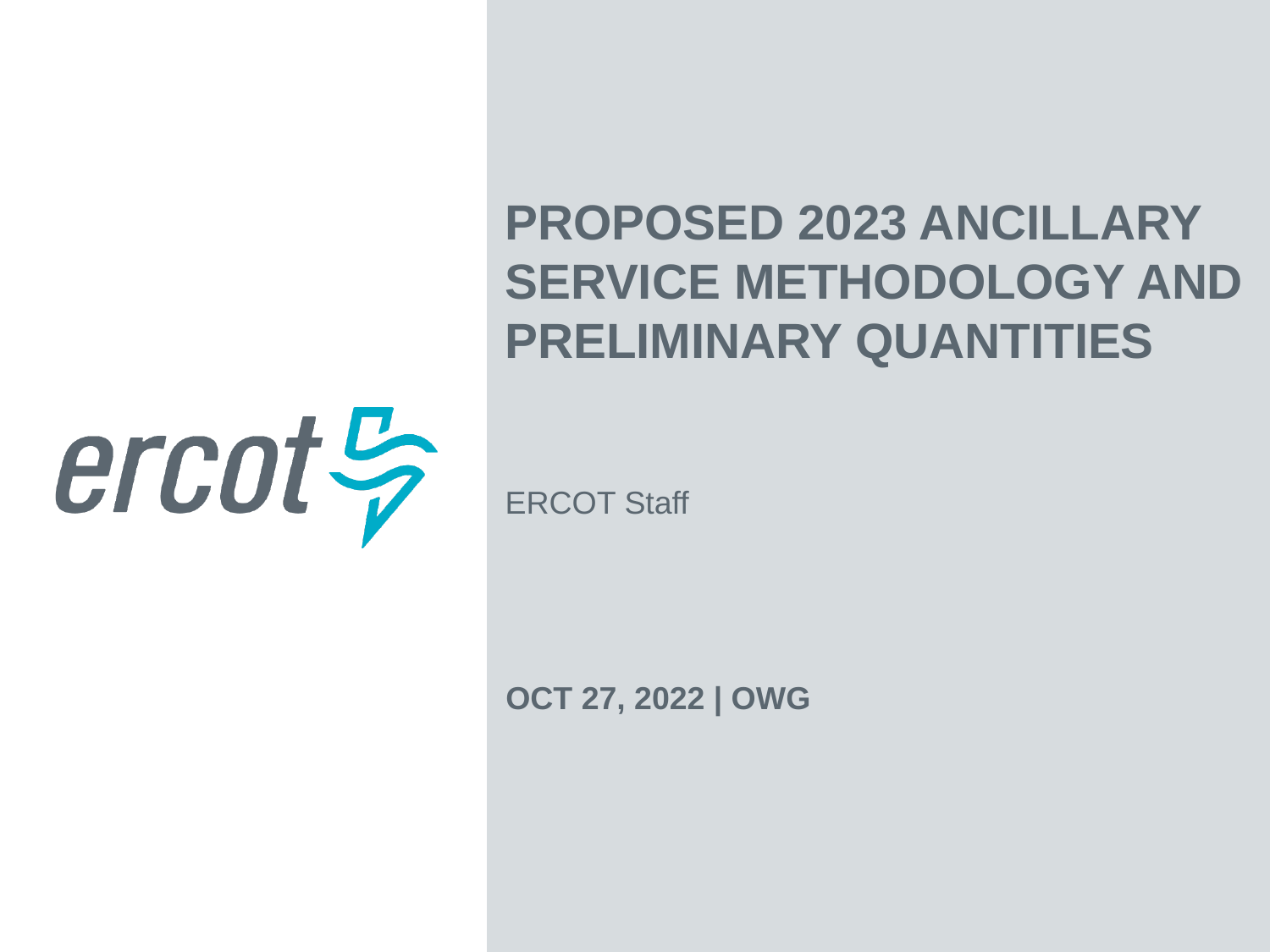

Proposed 2023 Ancillary Service Methodology And Preliminary Quantities
ERCOT Staff

Oct 27, 2022 | OWG